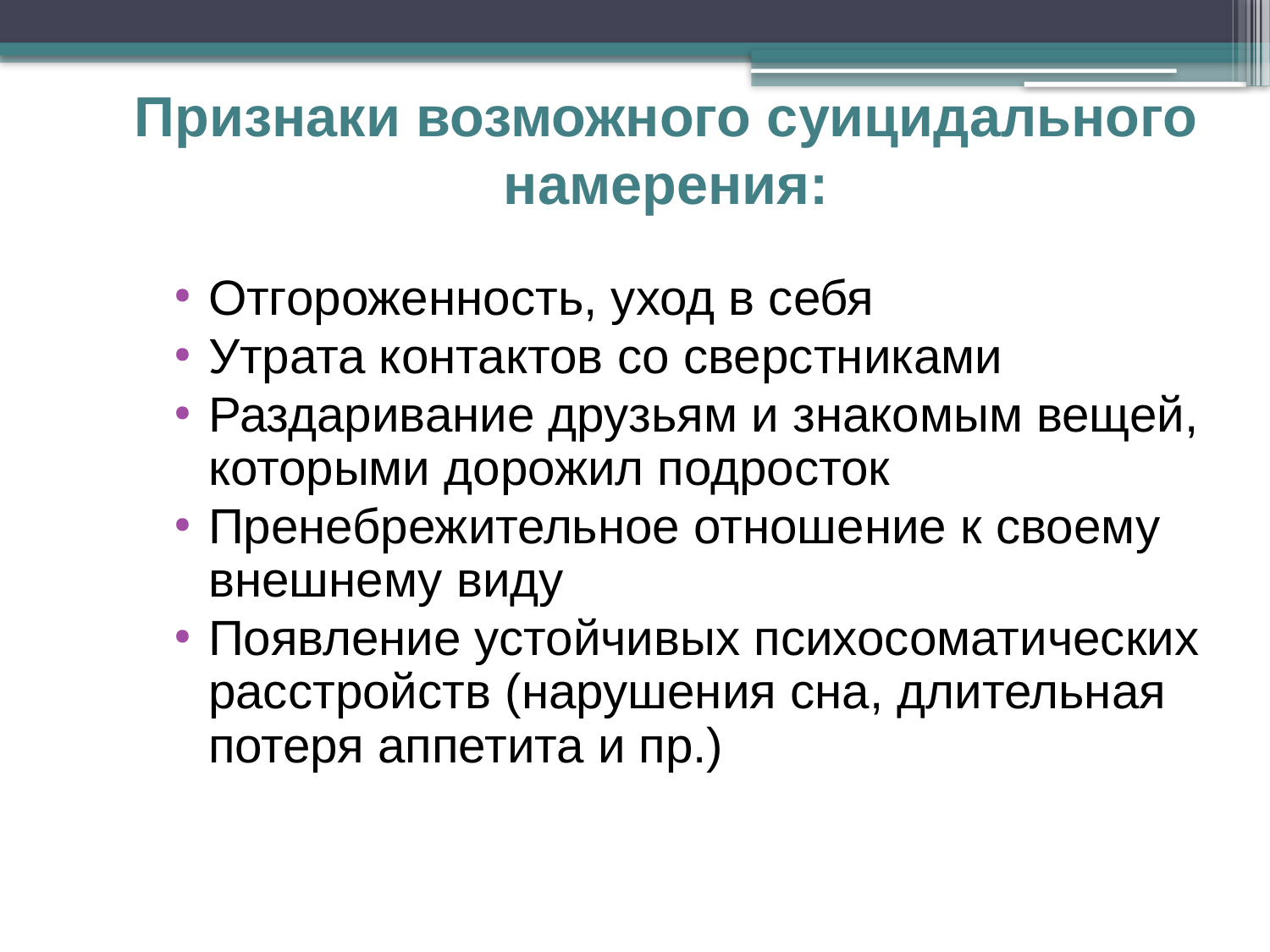

# Признаки возможного суицидального намерения:
Отгороженность, уход в себя
Утрата контактов со сверстниками
Раздаривание друзьям и знакомым вещей, которыми дорожил подросток
Пренебрежительное отношение к своему внешнему виду
Появление устойчивых психосоматических расстройств (нарушения сна, длительная потеря аппетита и пр.)